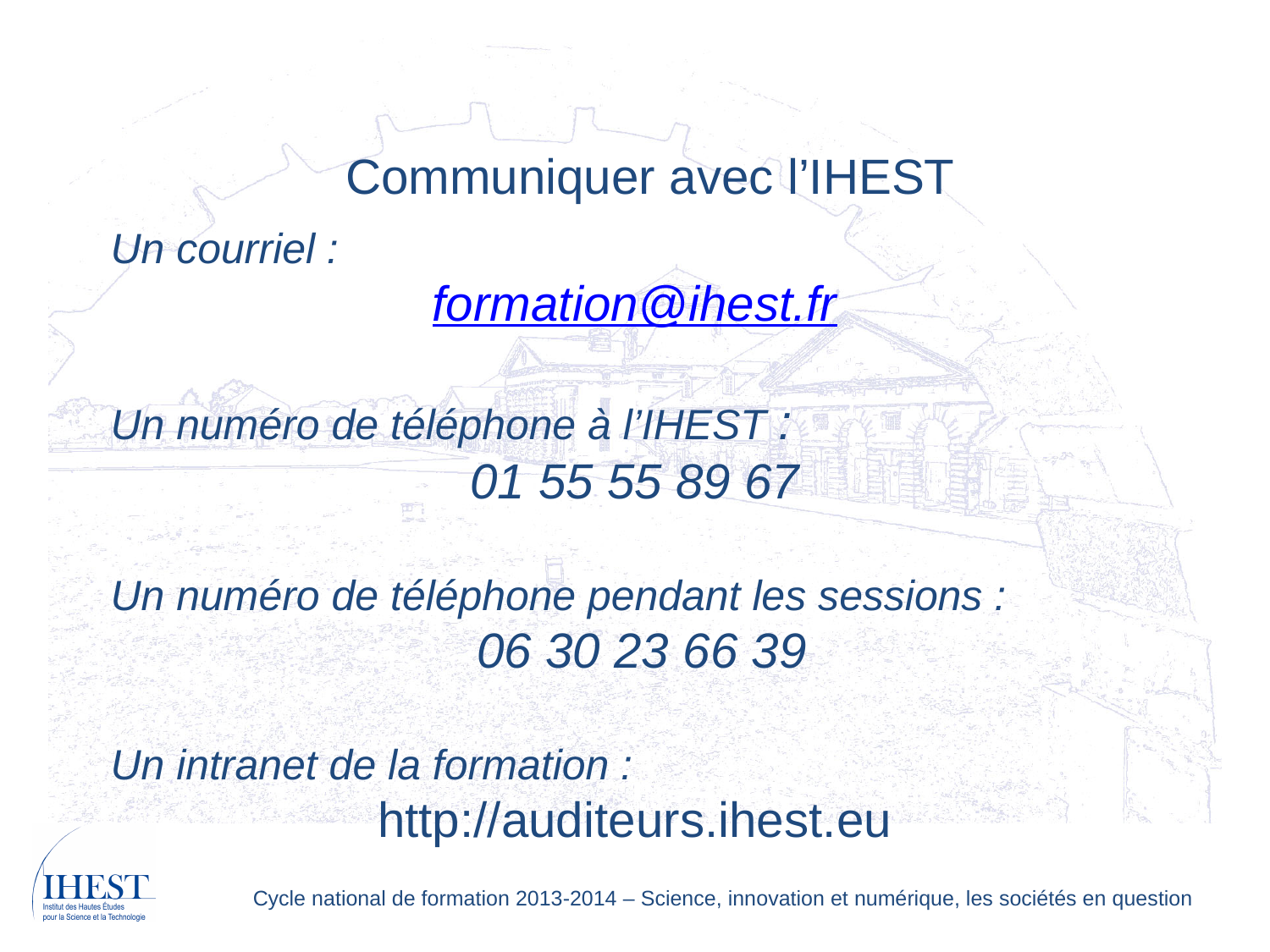

Communiquer avec l’IHEST
Un courriel :
formation@ihest.fr

Un numéro de téléphone à l’IHEST :
01 55 55 89 67

Un numéro de téléphone pendant les sessions :
 06 30 23 66 39

Un intranet de la formation :
http://auditeurs.ihest.eu